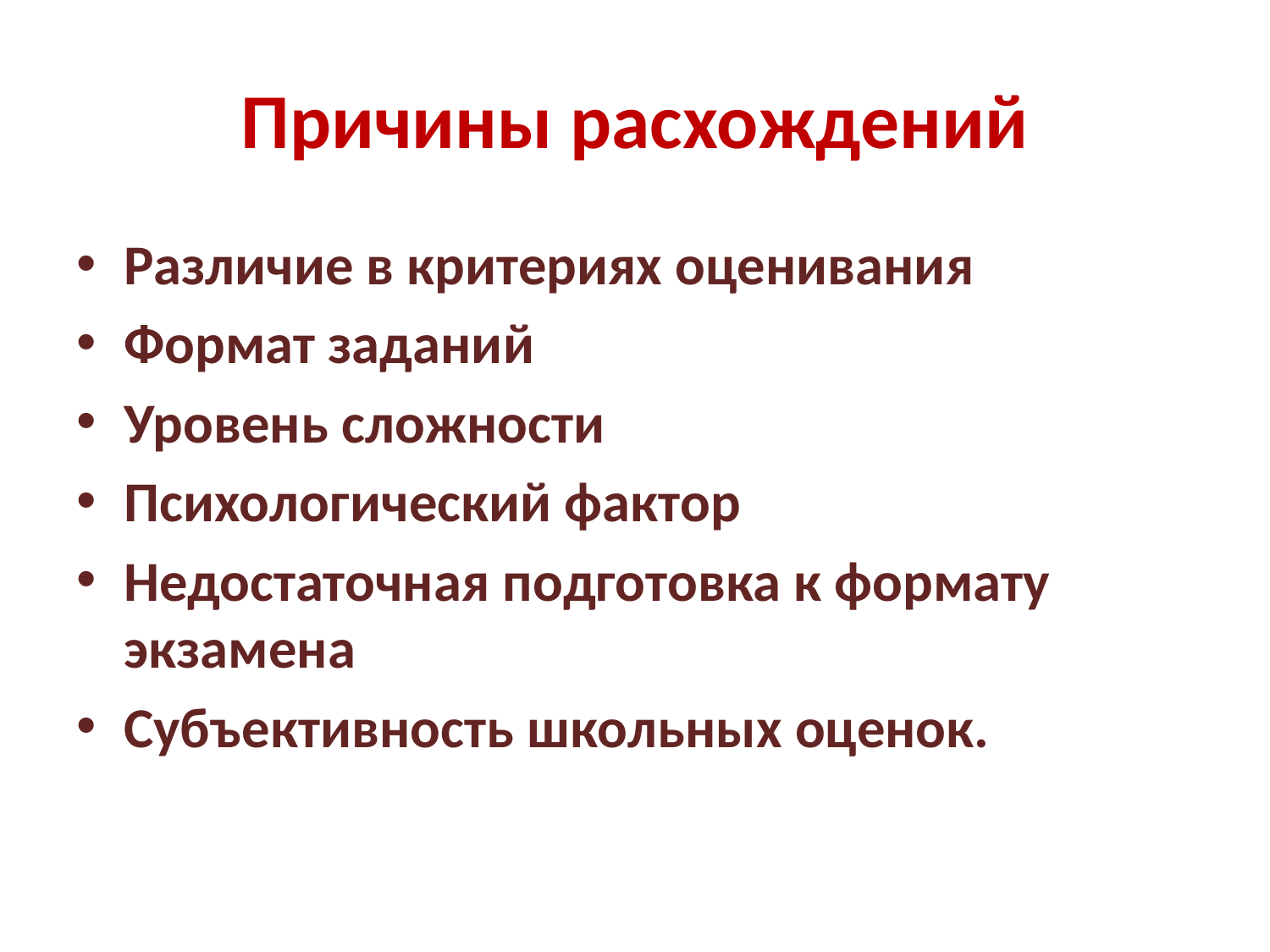

# Причины расхождений
Различие в критериях оценивания
Формат заданий
Уровень сложности
Психологический фактор
Недостаточная подготовка к формату экзамена
Субъективность школьных оценок.